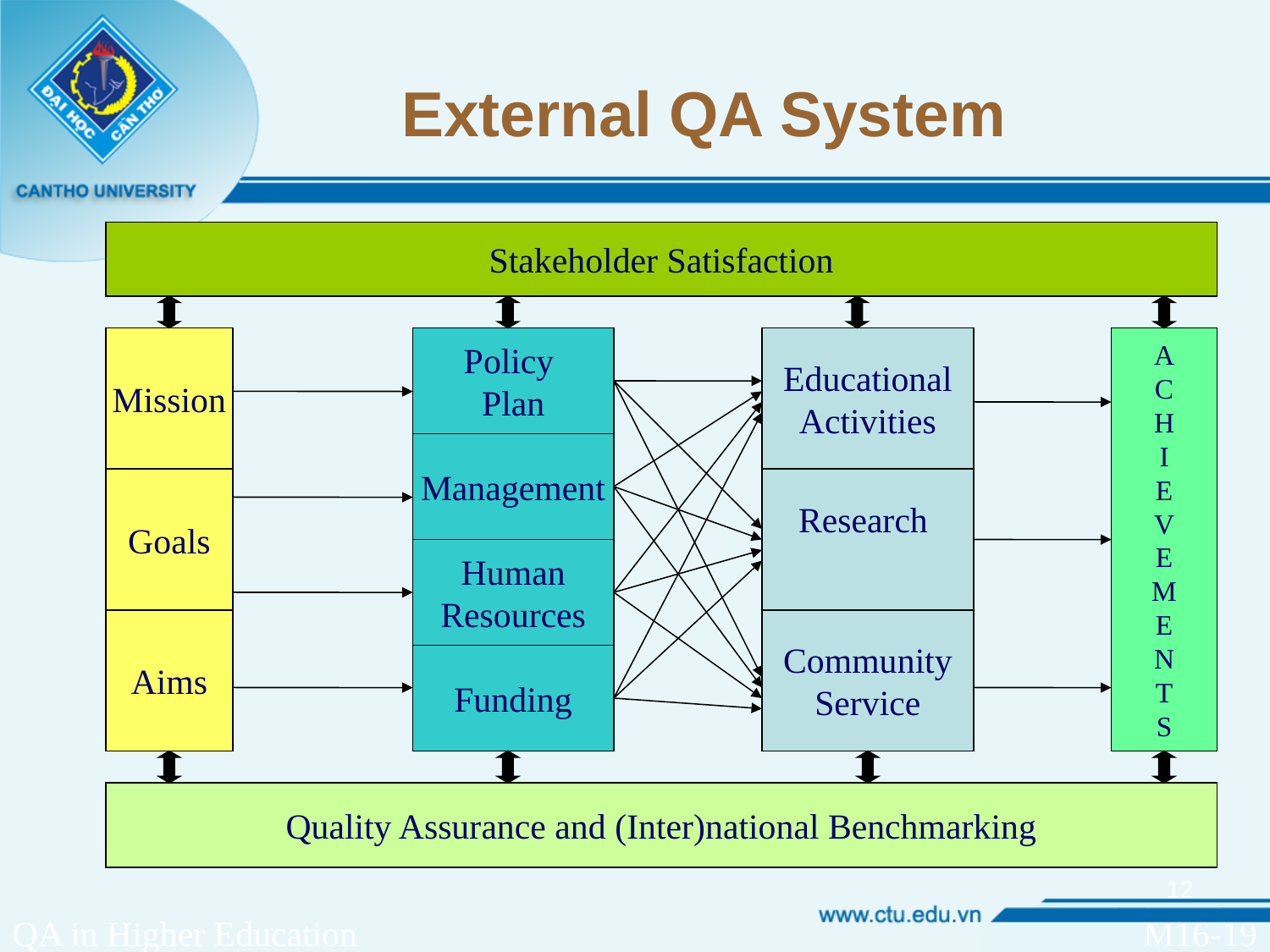

# External QA System
Stakeholder Satisfaction

Mission
Goals
Aims
Policy
Plan
Management
Human
Resources
Funding
Educational
Activities
Research

Community
Service
A
C
H
I
E
V
E
M
E
N
T
S

Quality Assurance and (Inter)national Benchmarking
12
QA in Higher Education
M16-19